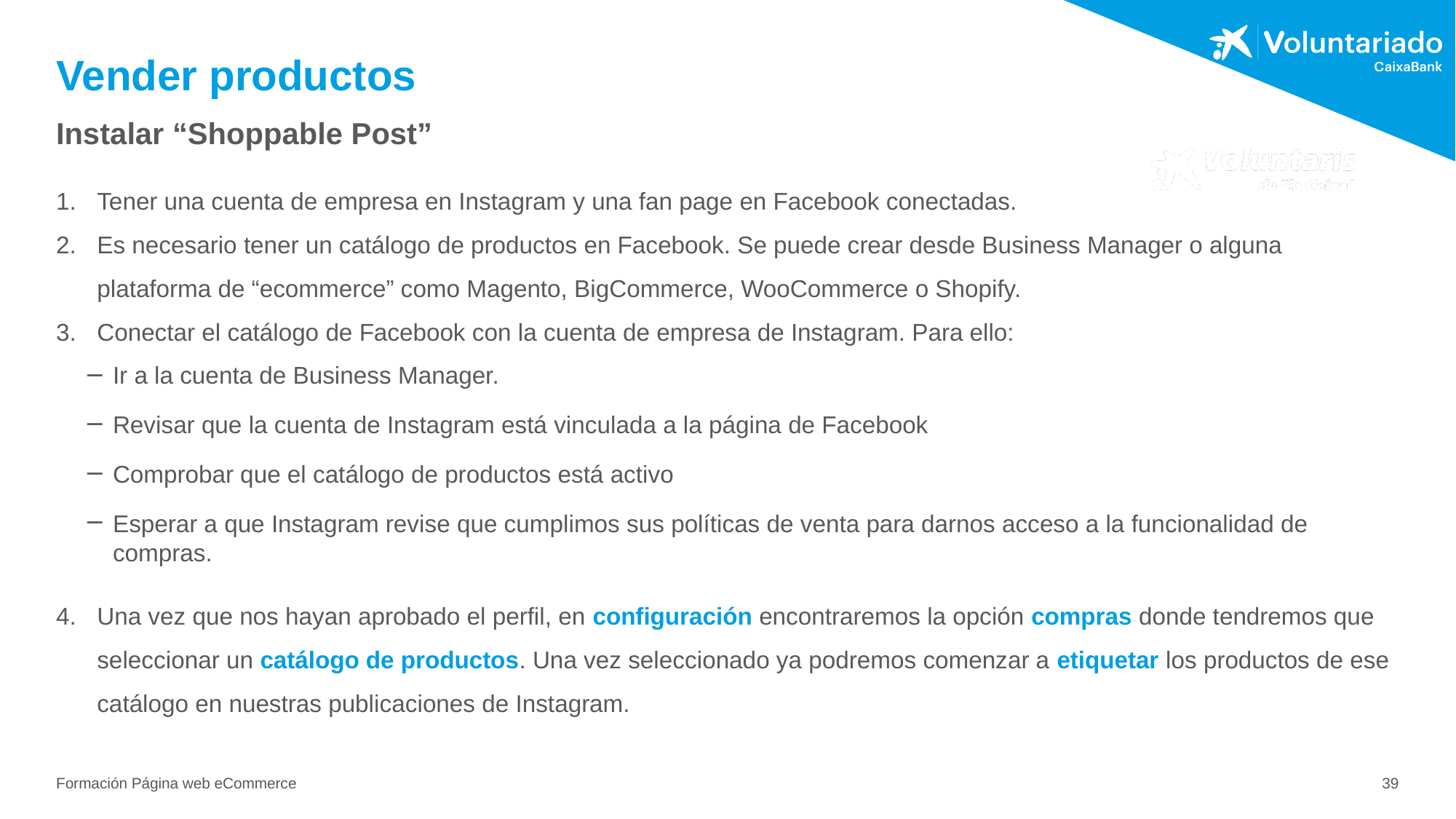

# Vender productos
Instalar “Shoppable Post”
Tener una cuenta de empresa en Instagram y una fan page en Facebook conectadas.
Es necesario tener un catálogo de productos en Facebook. Se puede crear desde Business Manager o alguna plataforma de “ecommerce” como Magento, BigCommerce, WooCommerce o Shopify.
Conectar el catálogo de Facebook con la cuenta de empresa de Instagram. Para ello:
Ir a la cuenta de Business Manager.
Revisar que la cuenta de Instagram está vinculada a la página de Facebook
Comprobar que el catálogo de productos está activo
Esperar a que Instagram revise que cumplimos sus políticas de venta para darnos acceso a la funcionalidad de compras.
Una vez que nos hayan aprobado el perfil, en configuración encontraremos la opción compras donde tendremos que seleccionar un catálogo de productos. Una vez seleccionado ya podremos comenzar a etiquetar los productos de ese catálogo en nuestras publicaciones de Instagram.